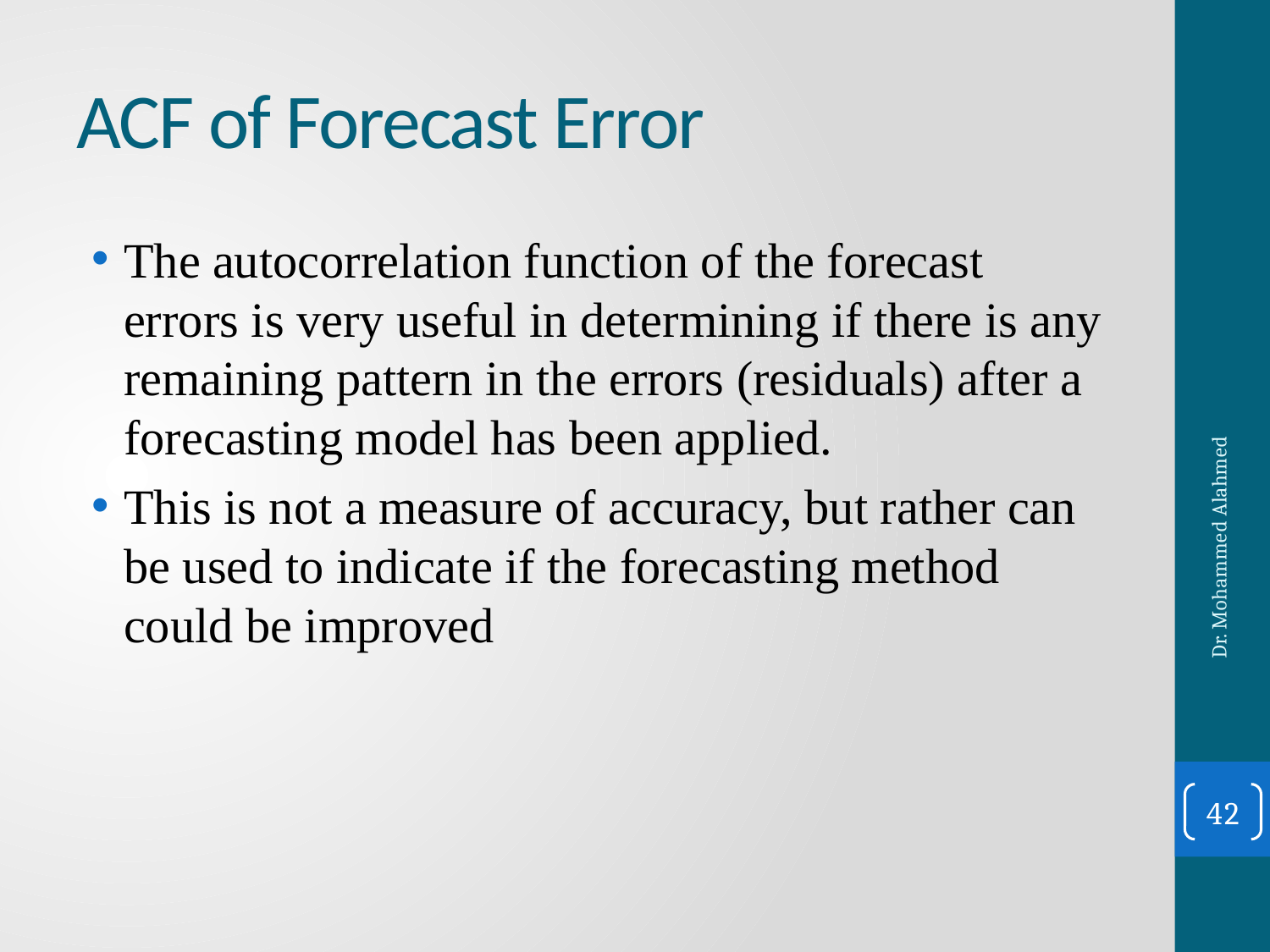

# ACF of Forecast Error
The autocorrelation function of the forecast errors is very useful in determining if there is any remaining pattern in the errors (residuals) after a forecasting model has been applied.
This is not a measure of accuracy, but rather can be used to indicate if the forecasting method could be improved
Dr. Mohammed Alahmed
42